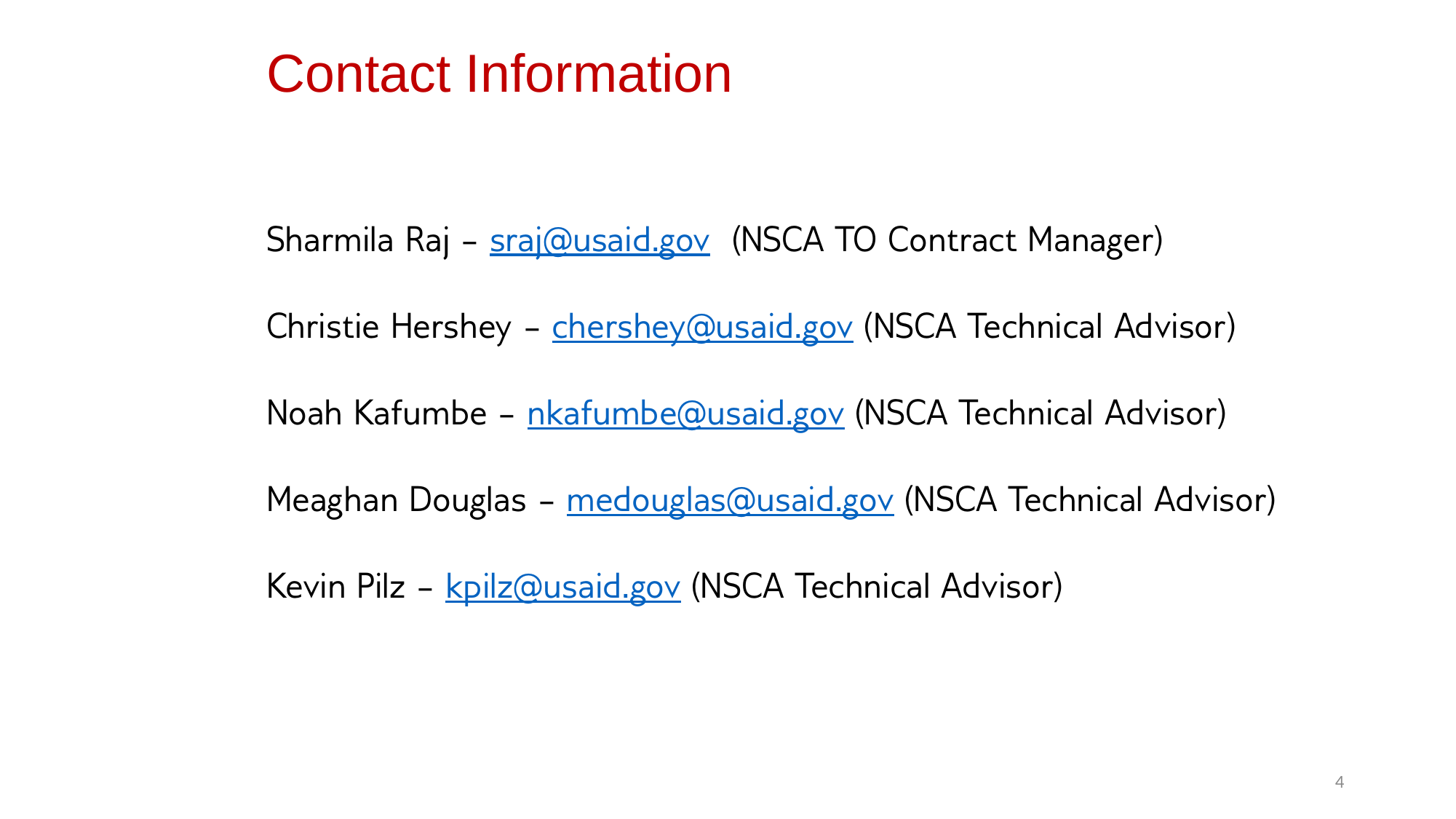

# Contact Information
Sharmila Raj – sraj@usaid.gov  (NSCA TO Contract Manager)

Christie Hershey – chershey@usaid.gov (NSCA Technical Advisor)

Noah Kafumbe – nkafumbe@usaid.gov (NSCA Technical Advisor)

Meaghan Douglas – medouglas@usaid.gov (NSCA Technical Advisor)

Kevin Pilz – kpilz@usaid.gov (NSCA Technical Advisor)

4